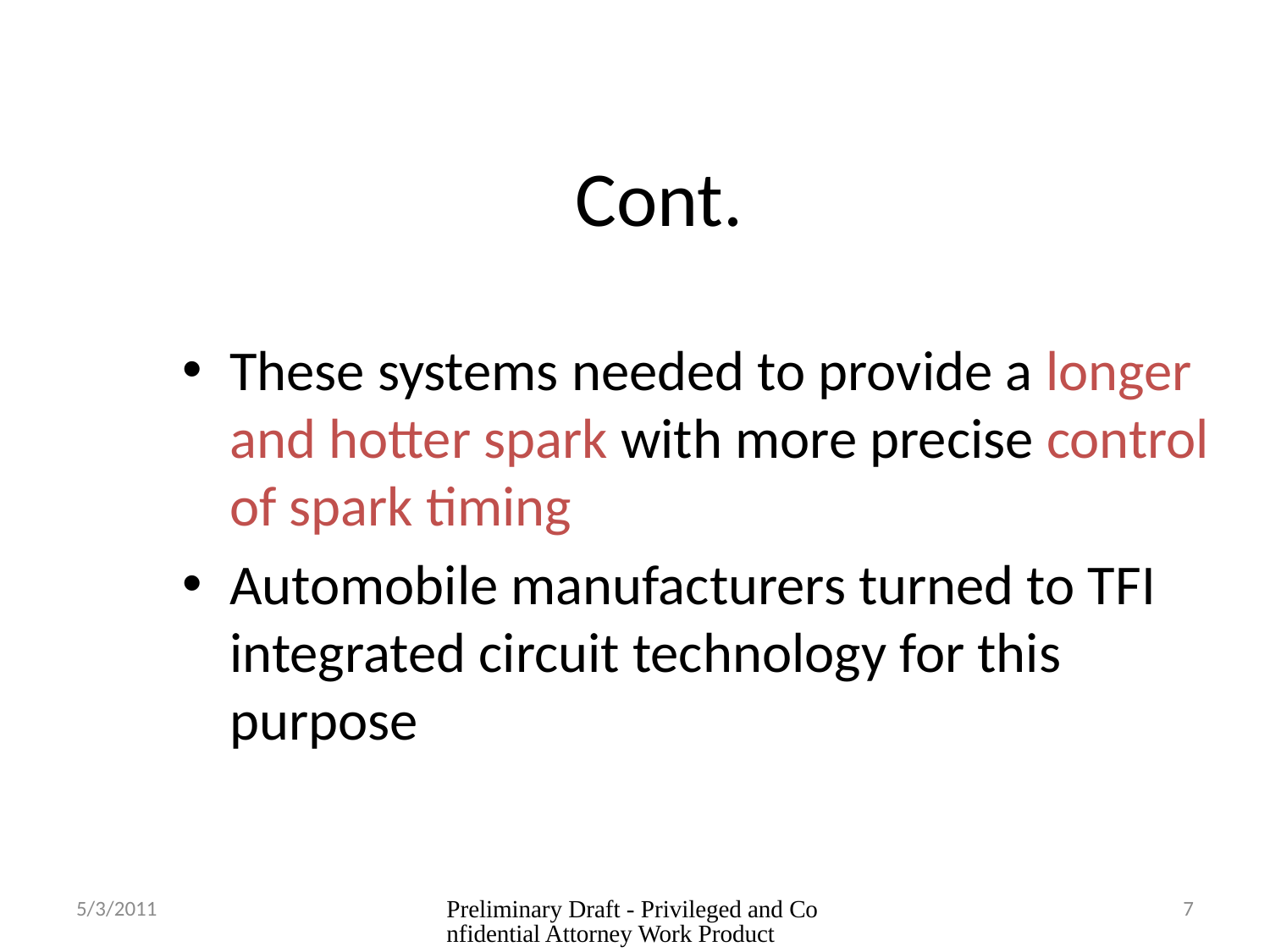

# Cont.
These systems needed to provide a longer and hotter spark with more precise control of spark timing
Automobile manufacturers turned to TFI integrated circuit technology for this purpose
5/3/2011
Preliminary Draft - Privileged and Confidential Attorney Work Product
7